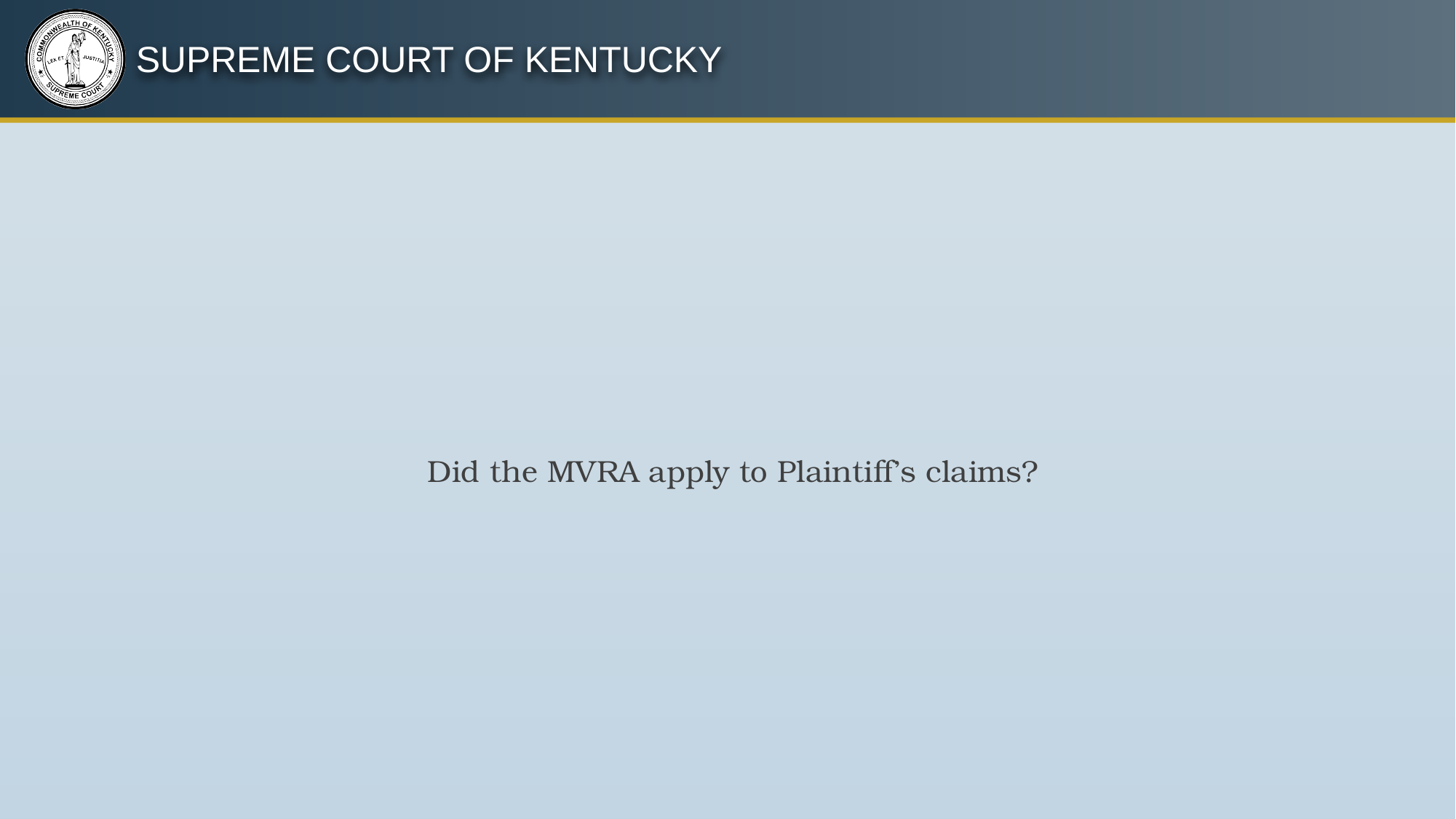

Did the MVRA apply to Plaintiff’s claims?